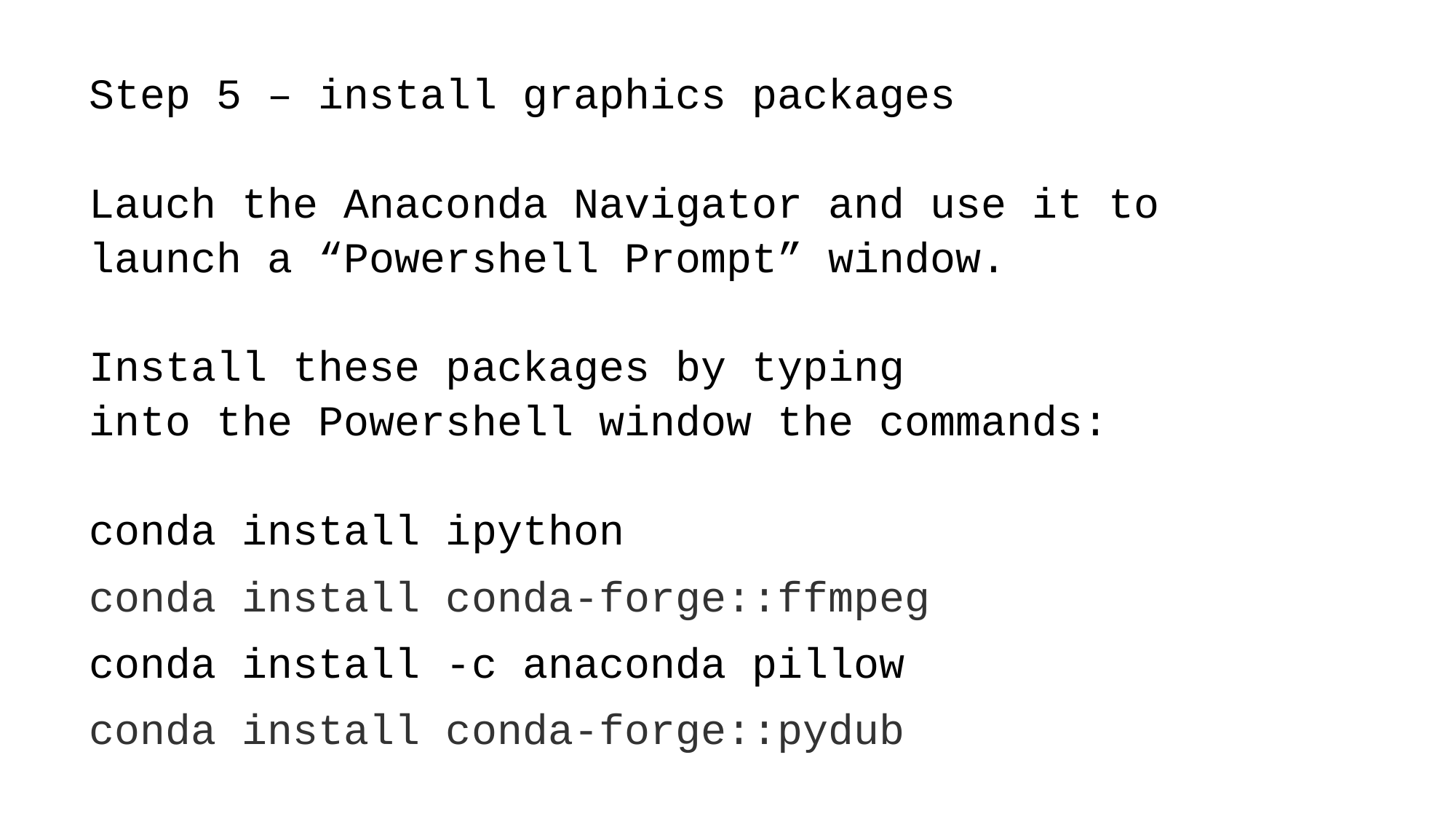

Step 5 – install graphics packages

Lauch the Anaconda Navigator and use it to launch a “Powershell Prompt” window.

Install these packages by typing
into the Powershell window the commands:

conda install ipython
conda install conda-forge::ffmpeg
conda install -c anaconda pillow
conda install conda-forge::pydub